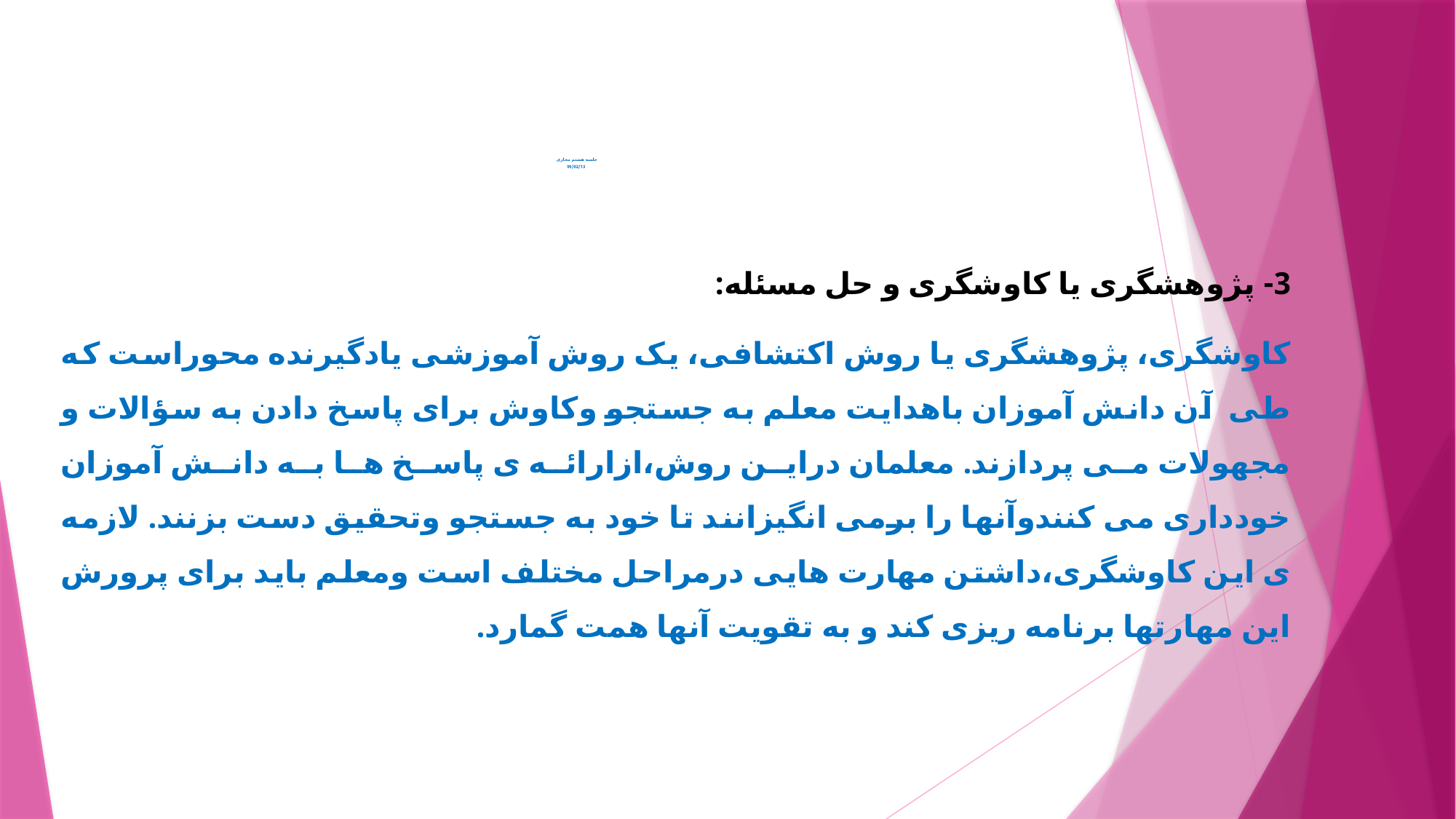

# جلسه هشتم مجازی 99/02/13
3- پژوهشگری يا کاوشگری و حل مسئله:
کاوشگری، پژوهشگری يا روش اکتشافی، يک روش آموزشی يادگيرنده محوراست که طی  آن دانش آموزان باهدايت معلم به جستجو وکاوش برای پاسخ دادن به سؤالات و مجهولات می پردازند. معلمان دراين روش،ازارائه ی پاسخ ها به دانش آموزان خودداری می کنندوآنها را برمی انگيزانند تا خود به جستجو وتحقيق دست بزنند. لازمه ی اين کاوشگری،داشتن مهارت هايی درمراحل مختلف است ومعلم بايد برای پرورش اين مهارتها برنامه ريزی کند و به تقويت آنها همت گمارد.